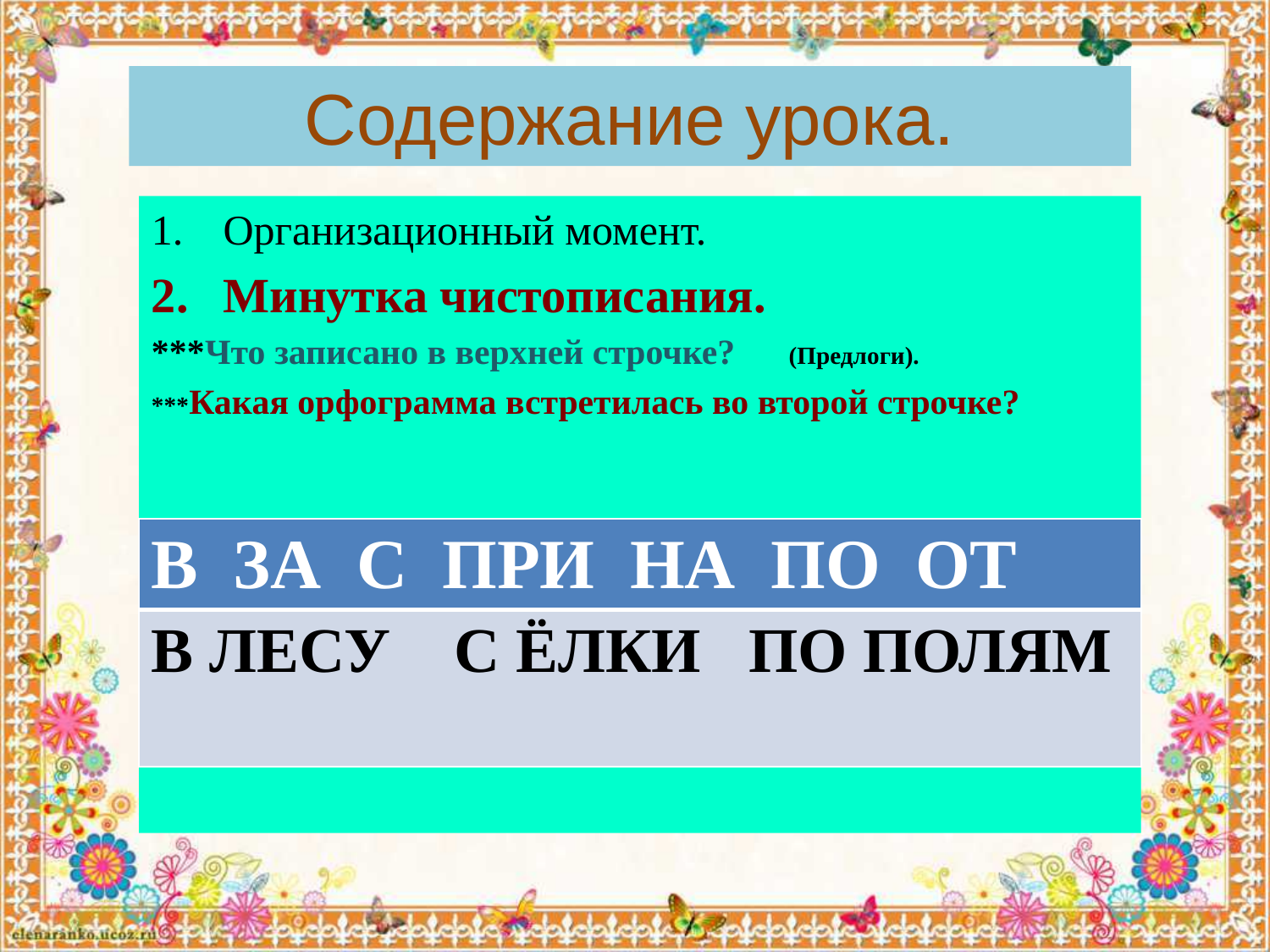

# Содержание урока.
Организационный момент.
Минутка чистописания.
***Что записано в верхней строчке?      (Предлоги).
***Какая орфограмма встретилась во второй строчке?

| В ЗА С ПРИ НА ПО ОТ |
| --- |
| В ЛЕСУ С ЁЛКИ ПО ПОЛЯМ |